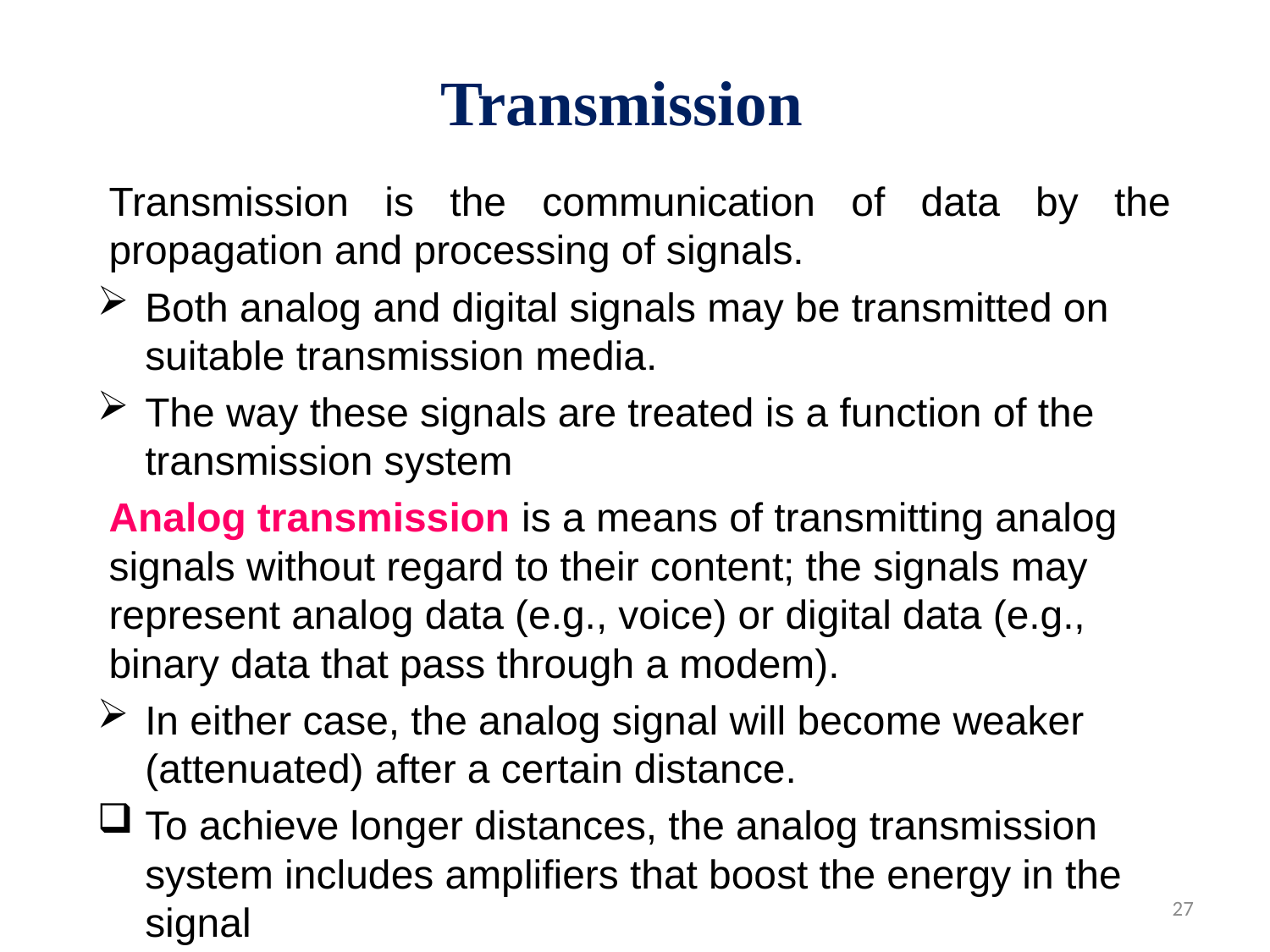

# Transmission
Transmission is the communication of data by the propagation and processing of signals.
Both analog and digital signals may be transmitted on suitable transmission media.
The way these signals are treated is a function of the transmission system
Analog transmission is a means of transmitting analog signals without regard to their content; the signals may represent analog data (e.g., voice) or digital data (e.g., binary data that pass through a modem).
In either case, the analog signal will become weaker (attenuated) after a certain distance.
To achieve longer distances, the analog transmission system includes amplifiers that boost the energy in the signal
27